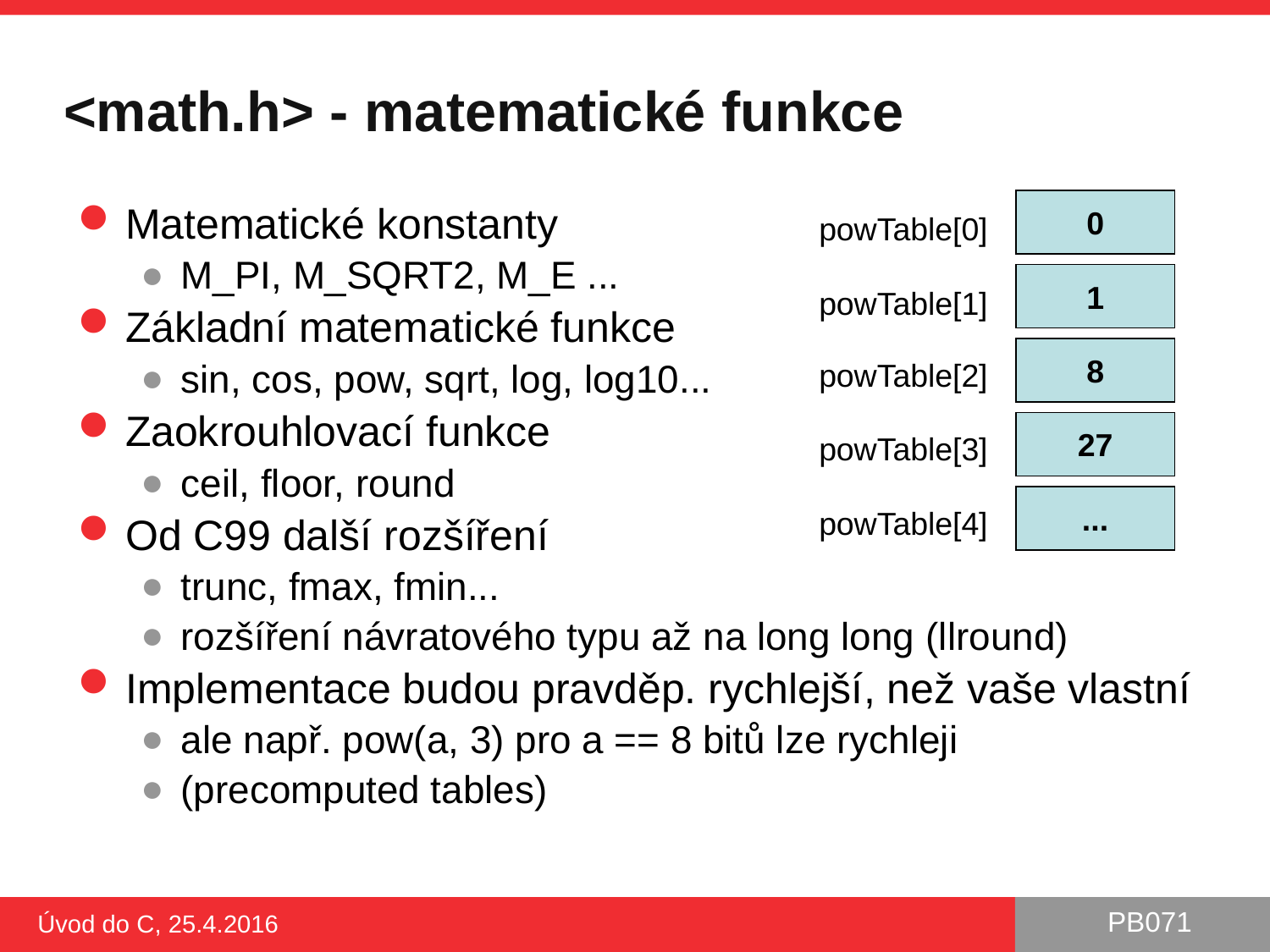

# <math.h> - matematické funkce
0
Matematické konstanty
M_PI, M_SQRT2, M_E ...
Základní matematické funkce
sin, cos, pow, sqrt, log, log10...
Zaokrouhlovací funkce
ceil, floor, round
Od C99 další rozšíření
trunc, fmax, fmin...
rozšíření návratového typu až na long long (llround)
Implementace budou pravděp. rychlejší, než vaše vlastní
ale např. pow(a, 3) pro a == 8 bitů lze rychleji
(precomputed tables)
powTable[0]
1
powTable[1]
8
powTable[2]
27
powTable[3]
...
powTable[4]
Úvod do C, 25.4.2016